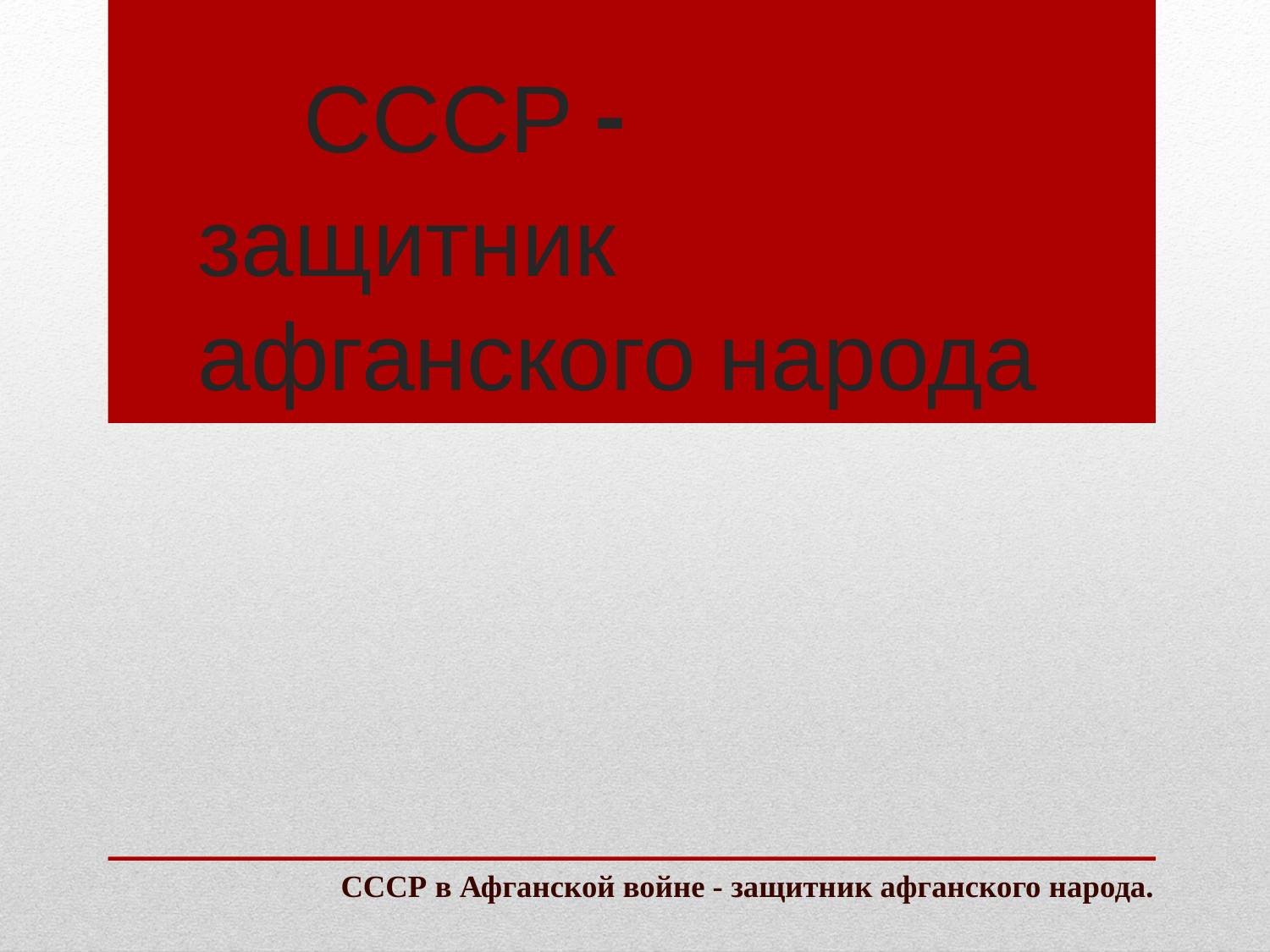

# СССР - защитник     афганского народа

СССР в Афганской войне - защитник афганского народа.